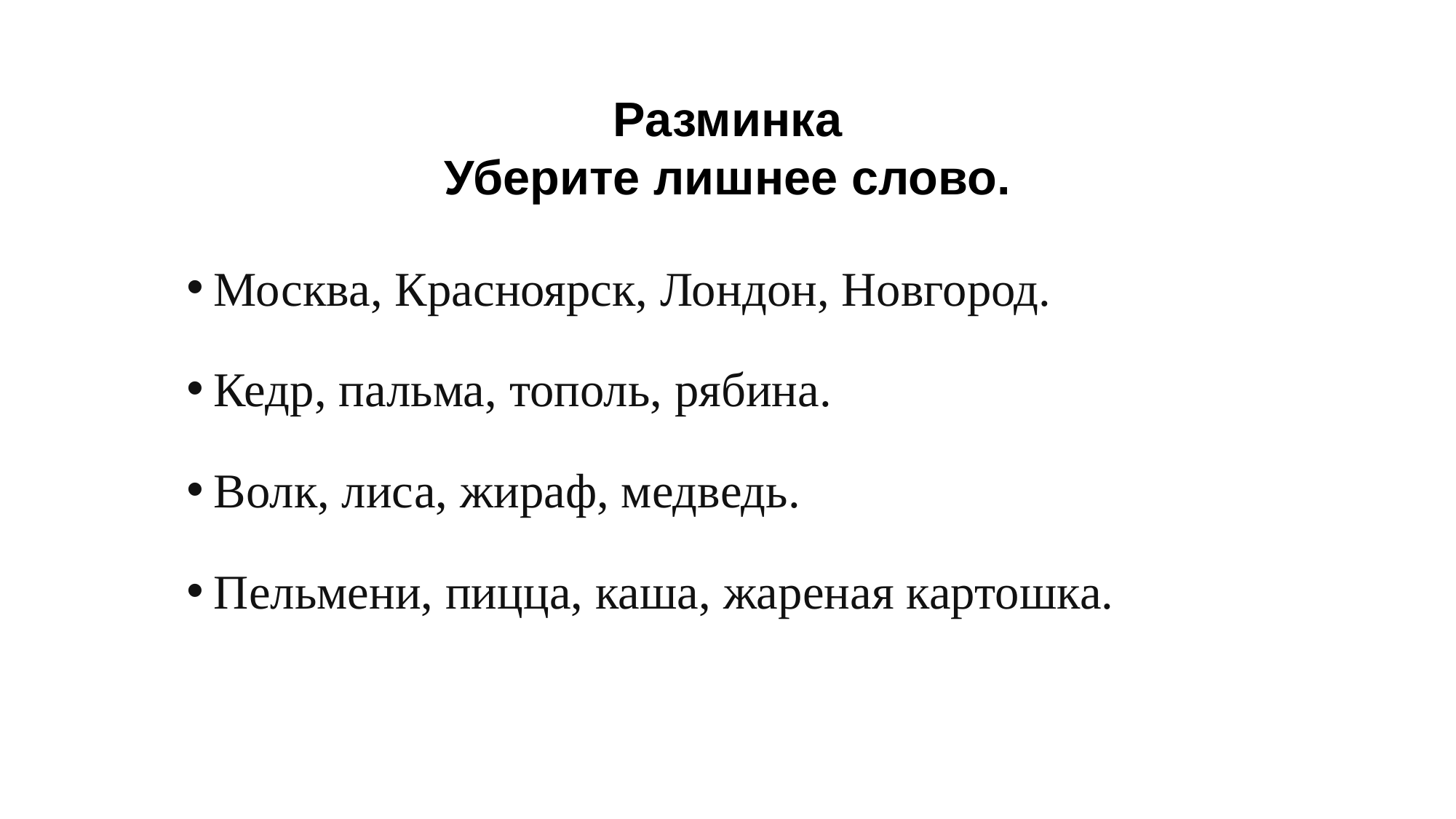

# Разминка Уберите лишнее слово.
Москва, Красноярск, Лондон, Новгород.
Кедр, пальма, тополь, рябина.
Волк, лиса, жираф, медведь.
Пельмени, пицца, каша, жареная картошка.